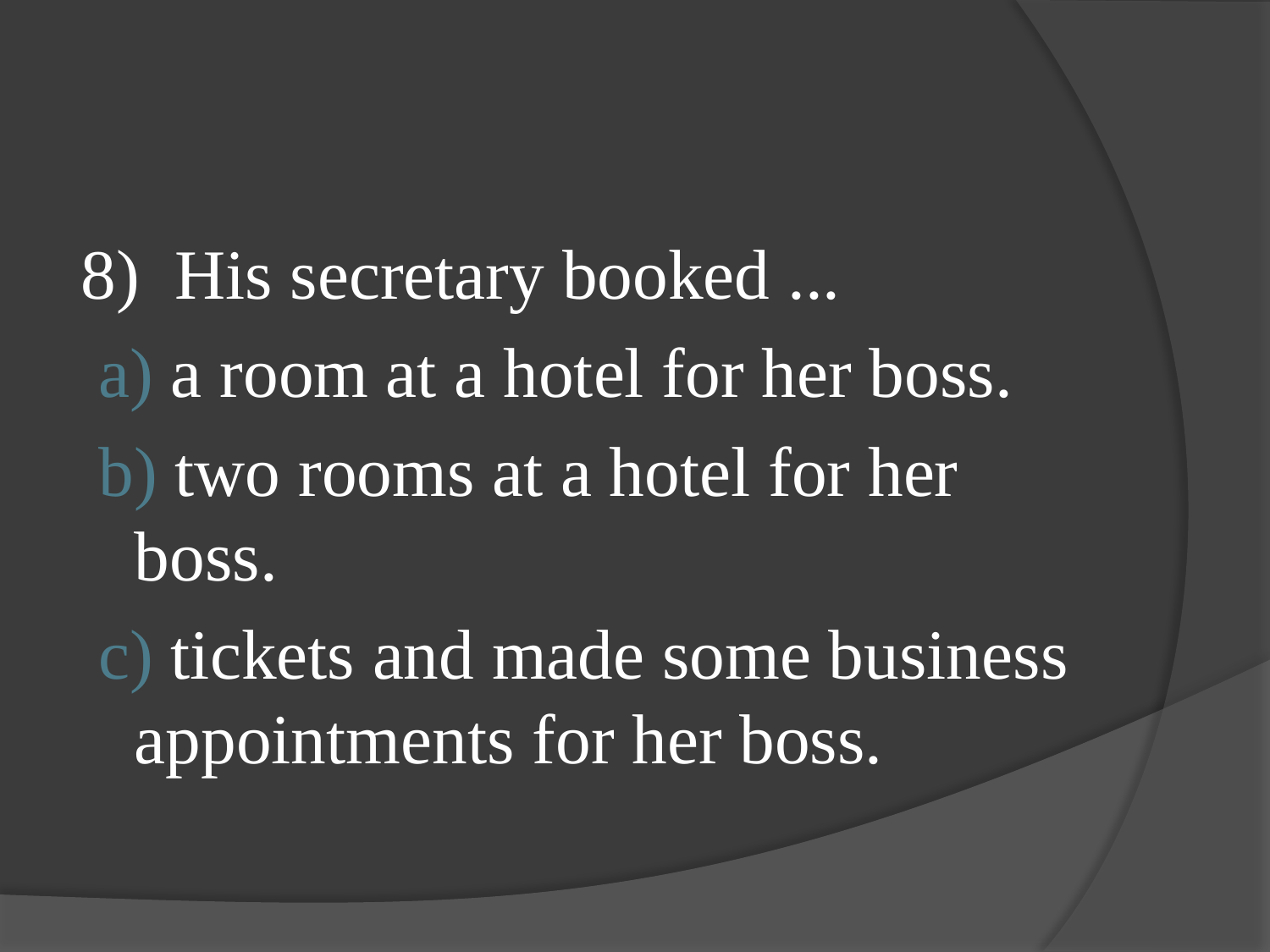

#
8)  His secretary booked ...
 a) a room at a hotel for her boss.
 b) two rooms at a hotel for her boss.
 c) tickets and made some business appointments for her boss.